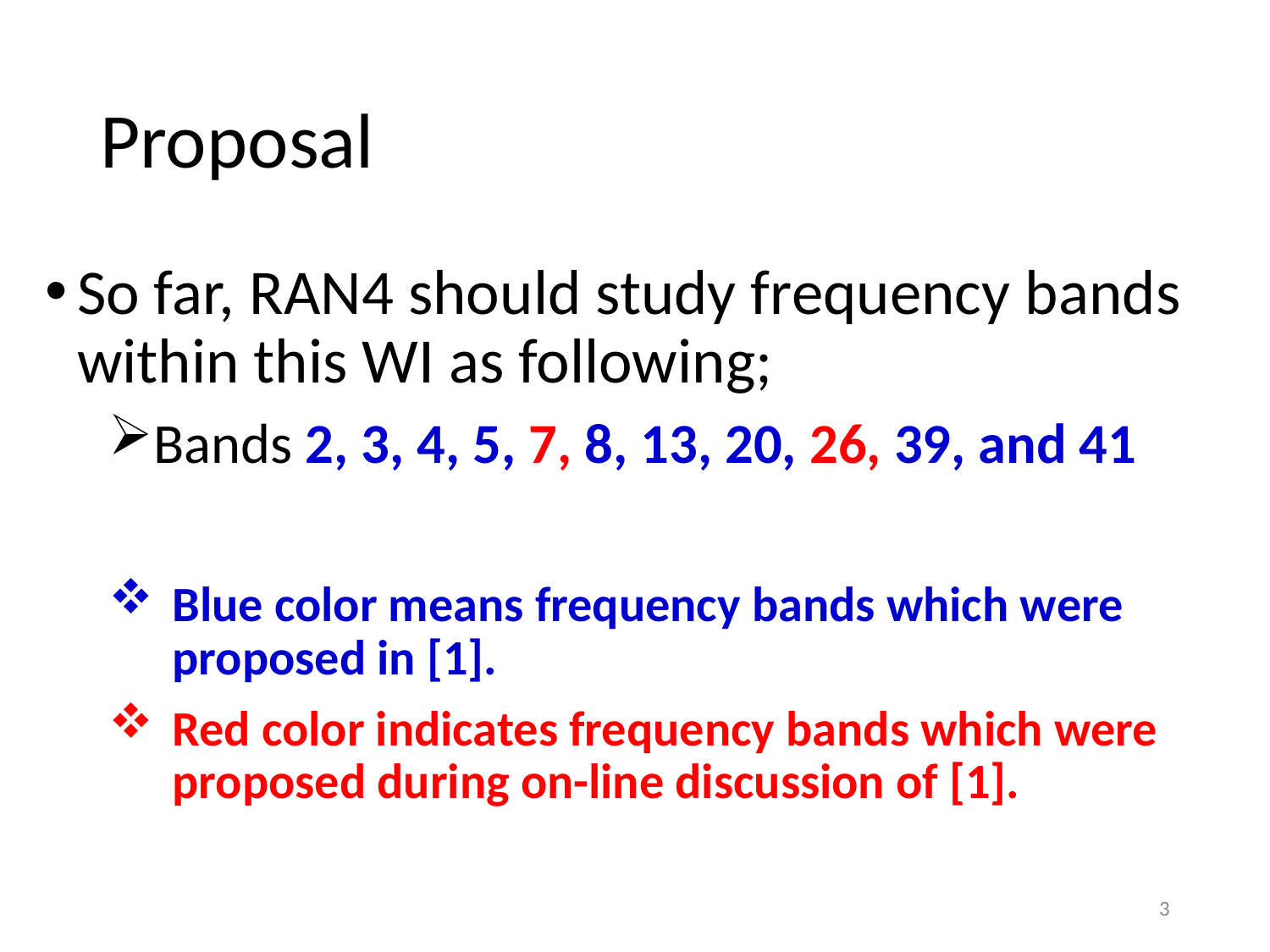

# Proposal
So far, RAN4 should study frequency bands within this WI as following;
Bands 2, 3, 4, 5, 7, 8, 13, 20, 26, 39, and 41

Blue color means frequency bands which were proposed in [1].
Red color indicates frequency bands which were proposed during on-line discussion of [1].

3